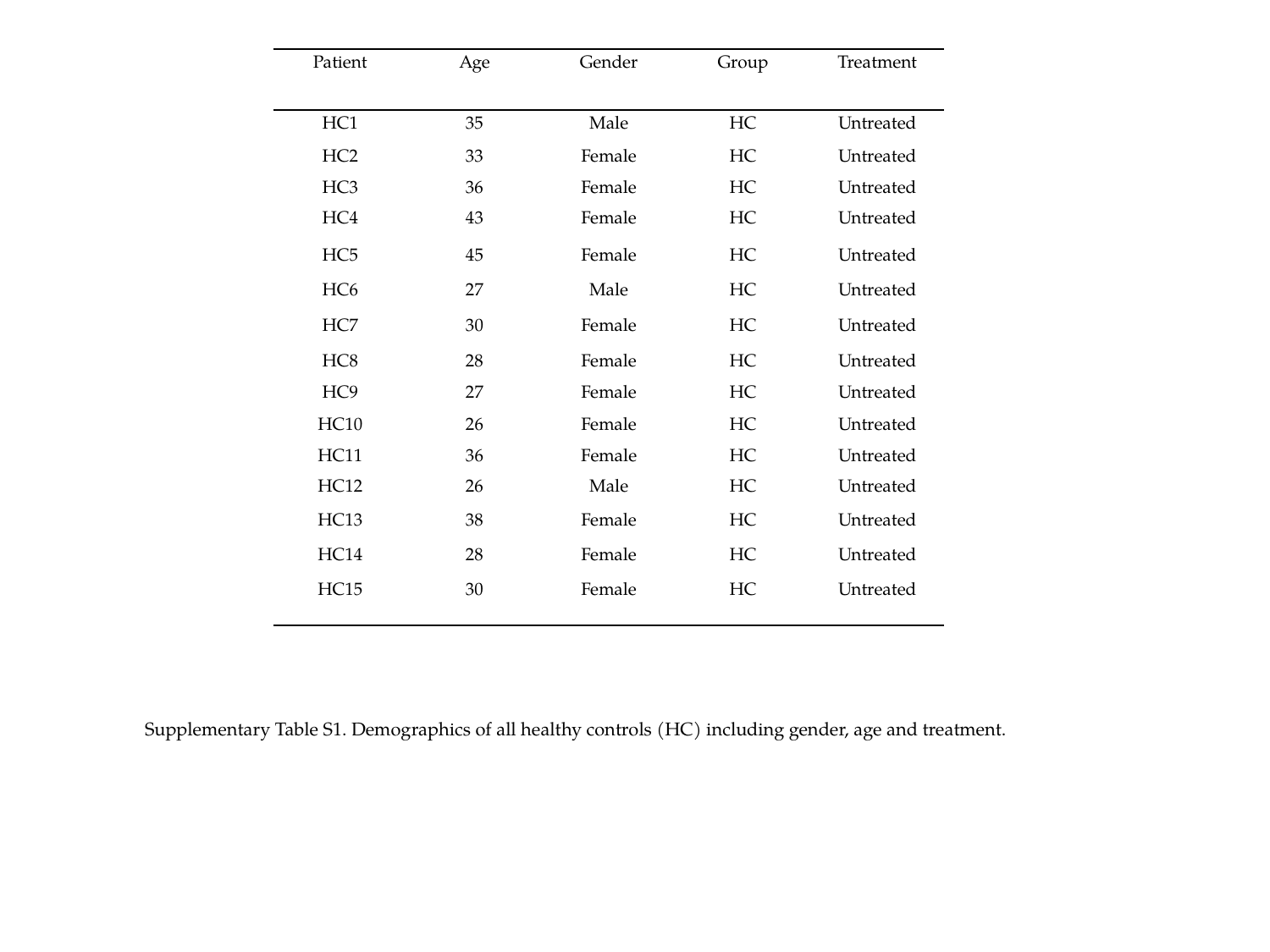

| Patient | Age | Gender | Group | Treatment |
| --- | --- | --- | --- | --- |
|  |  |  |  |  |
| HC1 | 35 | Male | HC | Untreated |
| HC2 | 33 | Female | HC | Untreated |
| HC3 | 36 | Female | HC | Untreated |
| HC4 | 43 | Female | HC | Untreated |
| HC5 | 45 | Female | HC | Untreated |
| HC6 | 27 | Male | HC | Untreated |
| HC7 | 30 | Female | HC | Untreated |
| HC8 | 28 | Female | HC | Untreated |
| HC9 | 27 | Female | HC | Untreated |
| HC10 | 26 | Female | HC | Untreated |
| HC11 | 36 | Female | HC | Untreated |
| HC12 | 26 | Male | HC | Untreated |
| HC13 | 38 | Female | HC | Untreated |
| HC14 | 28 | Female | HC | Untreated |
| HC15 | 30 | Female | HC | Untreated |
Supplementary Table S1. Demographics of all healthy controls (HC) including gender, age and treatment.